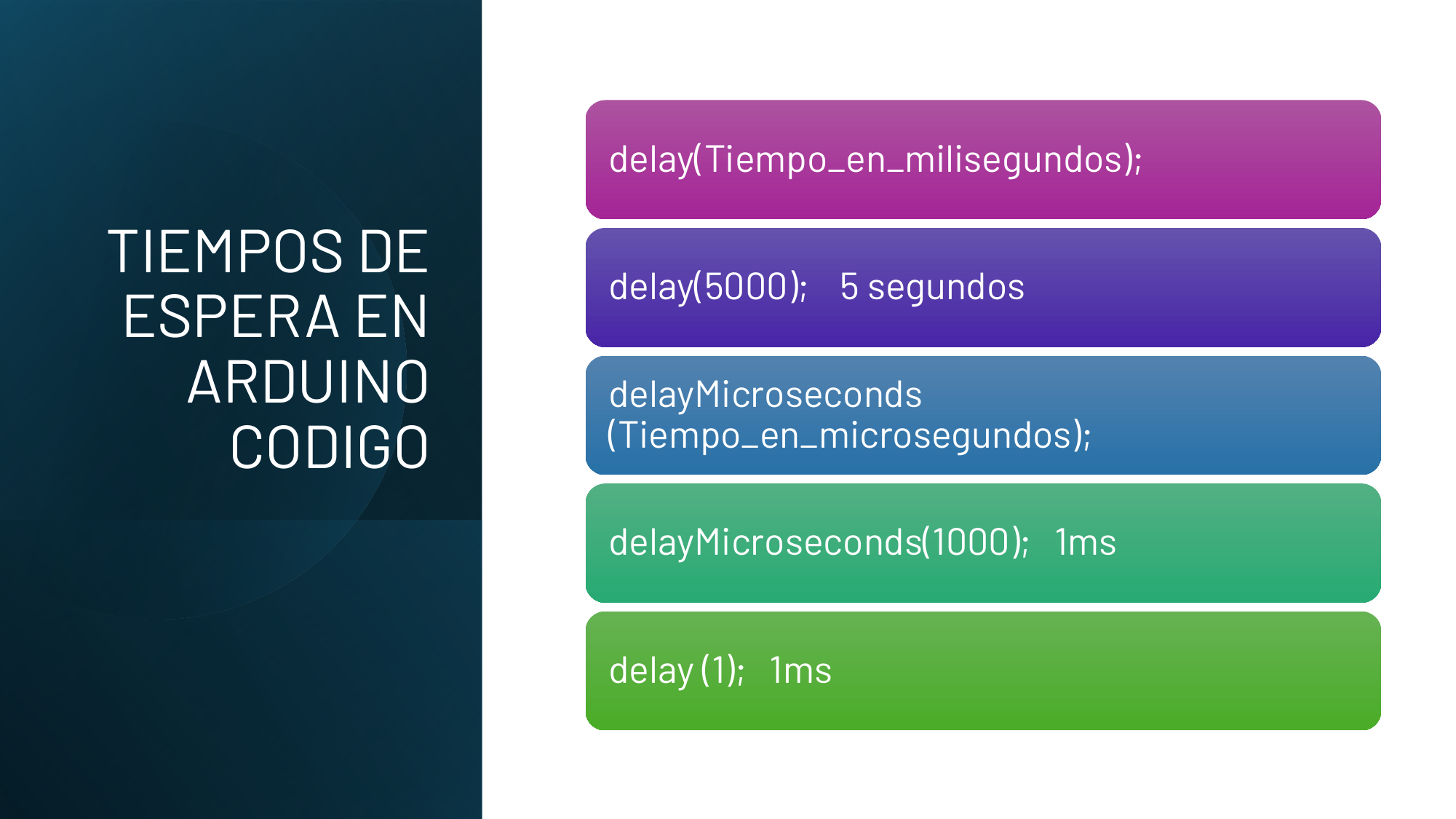

delay(Tiempo_en_milisegundos);
delay(5000);    5 segundos
delayMicroseconds (Tiempo_en_microsegundos);
delayMicroseconds(1000);   1ms
delay (1);   1ms

# TIEMPOS DE ESPERA EN ARDUINO CODIGO